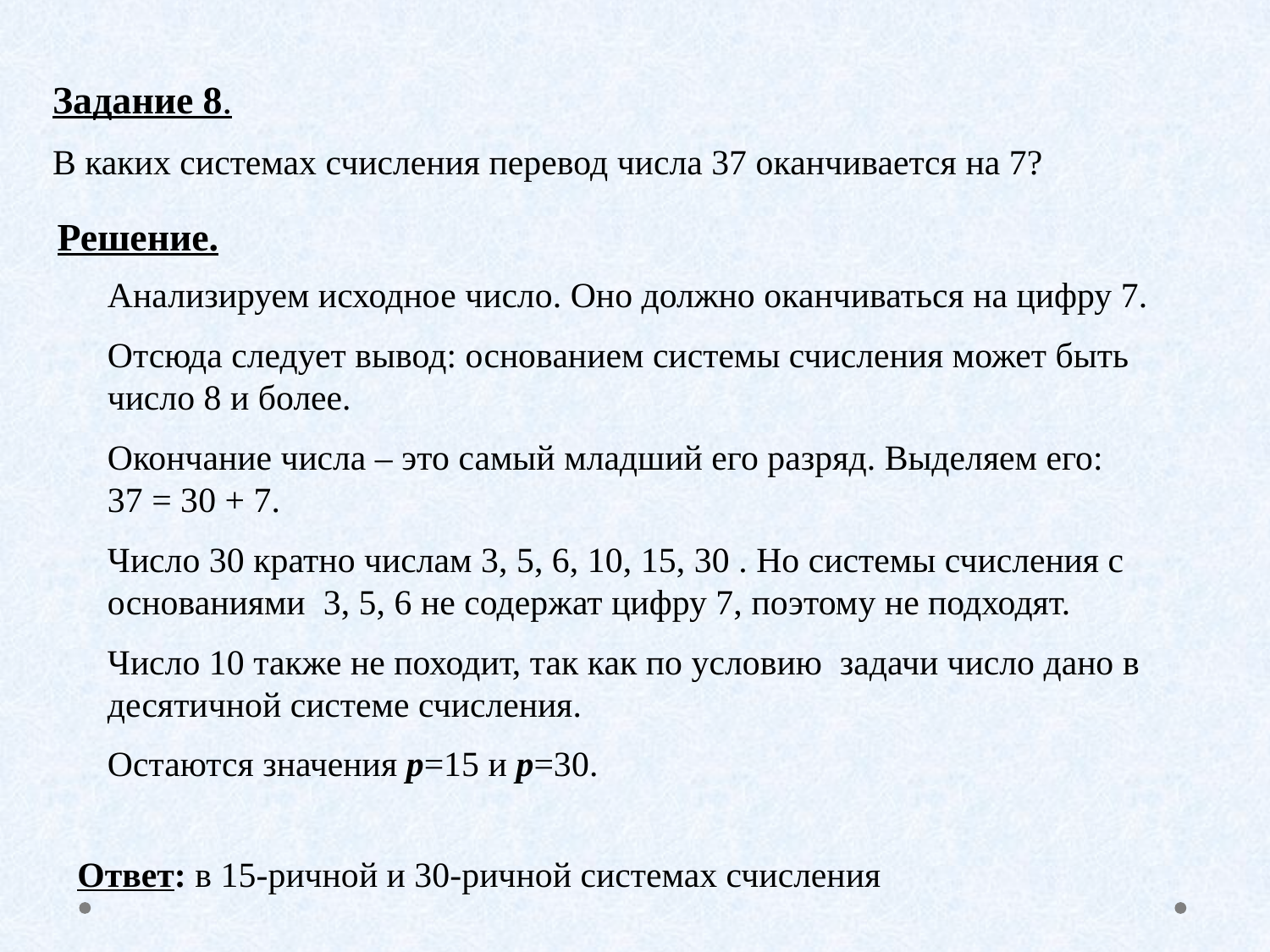

Задание 8.
В каких системах счисления перевод числа 37 оканчивается на 7?
Решение.

Анализируем исходное число. Оно должно оканчиваться на цифру 7.
Отсюда следует вывод: основанием системы счисления может быть
число 8 и более.
Окончание числа – это самый младший его разряд. Выделяем его:
37 = 30 + 7.
Число 30 кратно числам 3, 5, 6, 10, 15, 30 . Но системы счисления с основаниями  3, 5, 6 не содержат цифру 7, поэтому не подходят.
Число 10 также не походит, так как по условию  задачи число дано в десятичной системе счисления.
Остаются значения р=15 и р=30.
Ответ: в 15-ричной и 30-ричной системах счисления